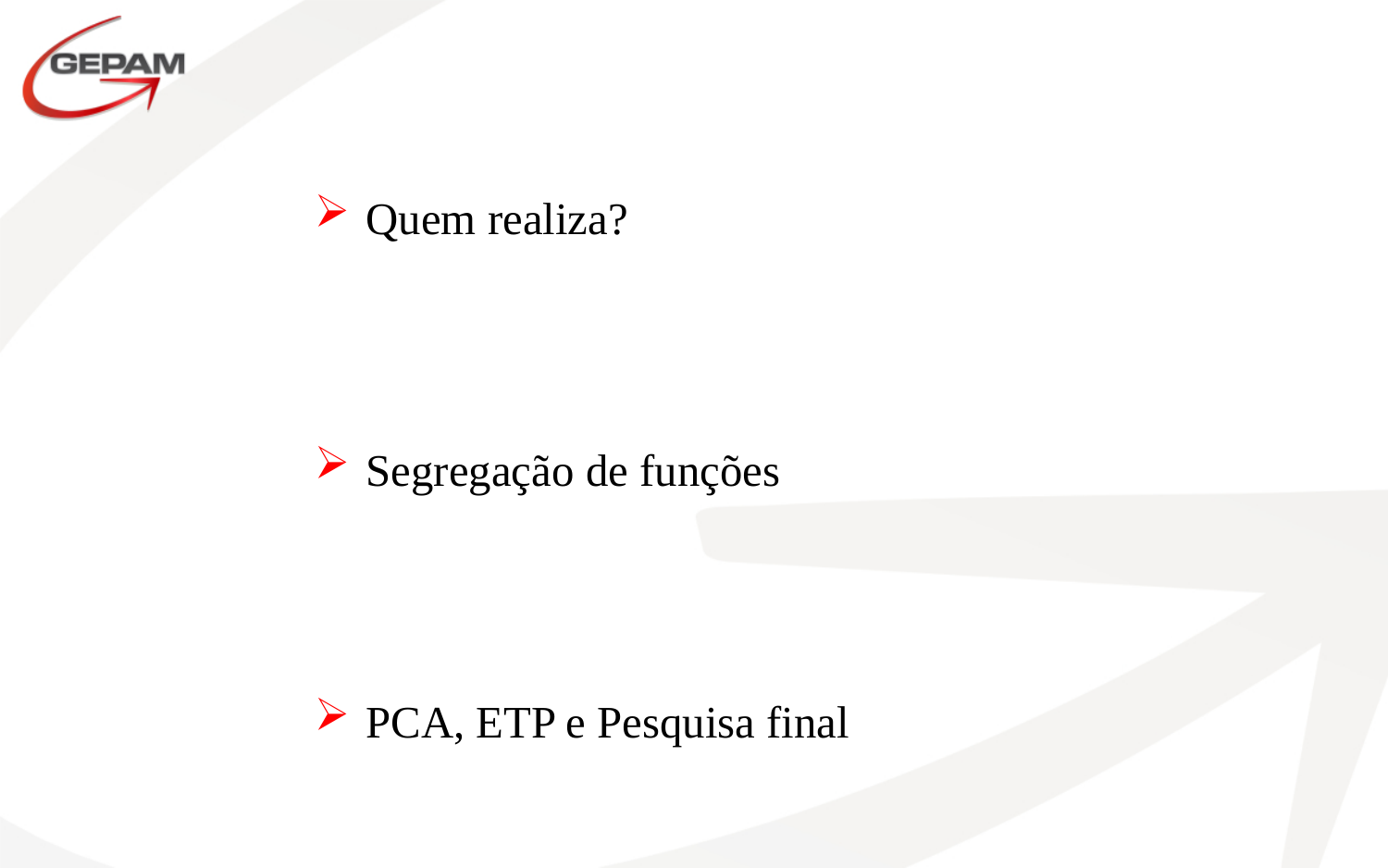

Quem realiza?

Segregação de funções

PCA, ETP e Pesquisa final